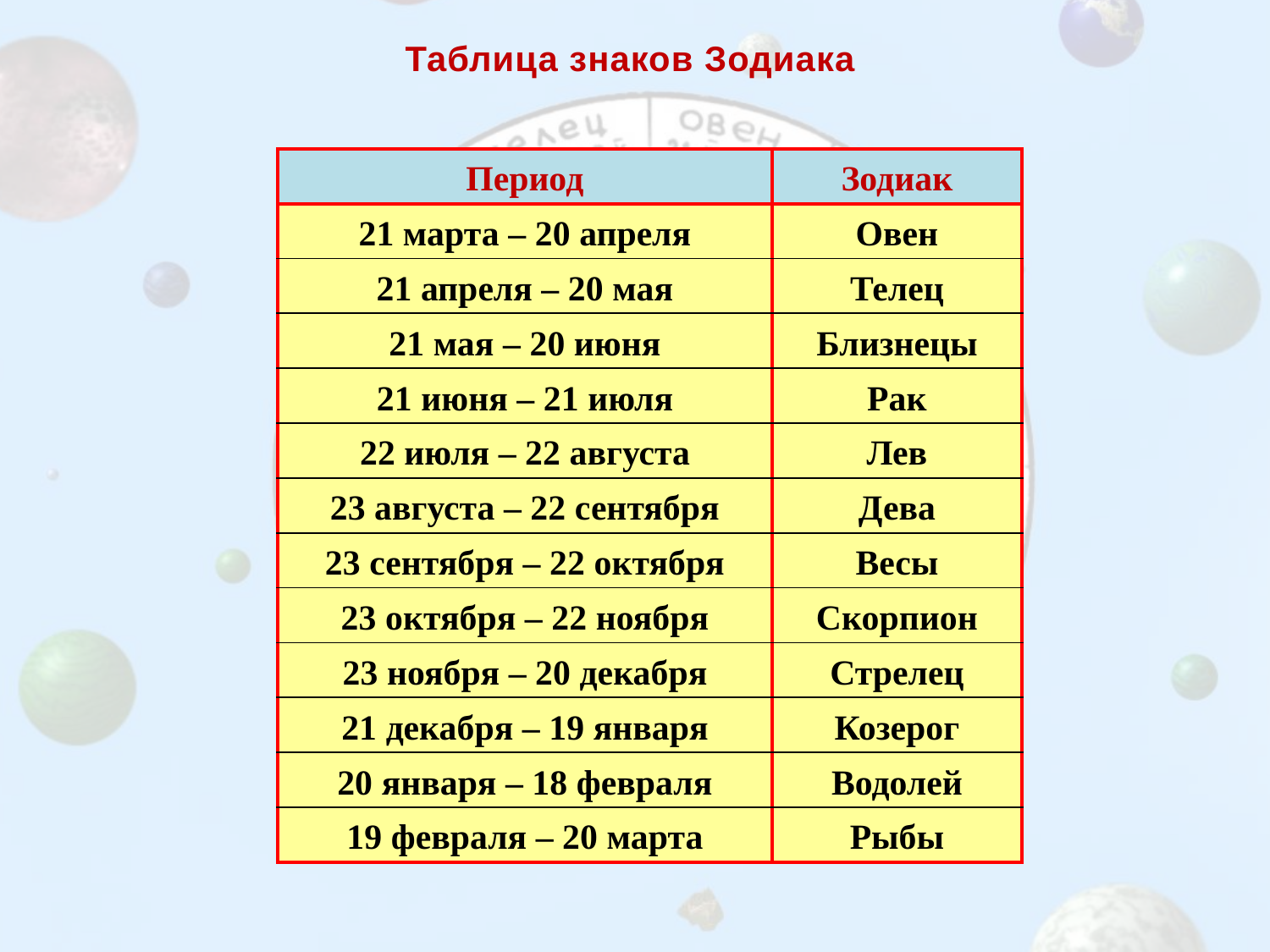

Таблица знаков Зодиака
| Период | Зодиак |
| --- | --- |
| 21 марта – 20 апреля | Овен |
| 21 апреля – 20 мая | Телец |
| 21 мая – 20 июня | Близнецы |
| 21 июня – 21 июля | Рак |
| 22 июля – 22 августа | Лев |
| 23 августа – 22 сентября | Дева |
| 23 сентября – 22 октября | Весы |
| 23 октября – 22 ноября | Скорпион |
| 23 ноября – 20 декабря | Стрелец |
| 21 декабря – 19 января | Козерог |
| 20 января – 18 февраля | Водолей |
| 19 февраля – 20 марта | Рыбы |